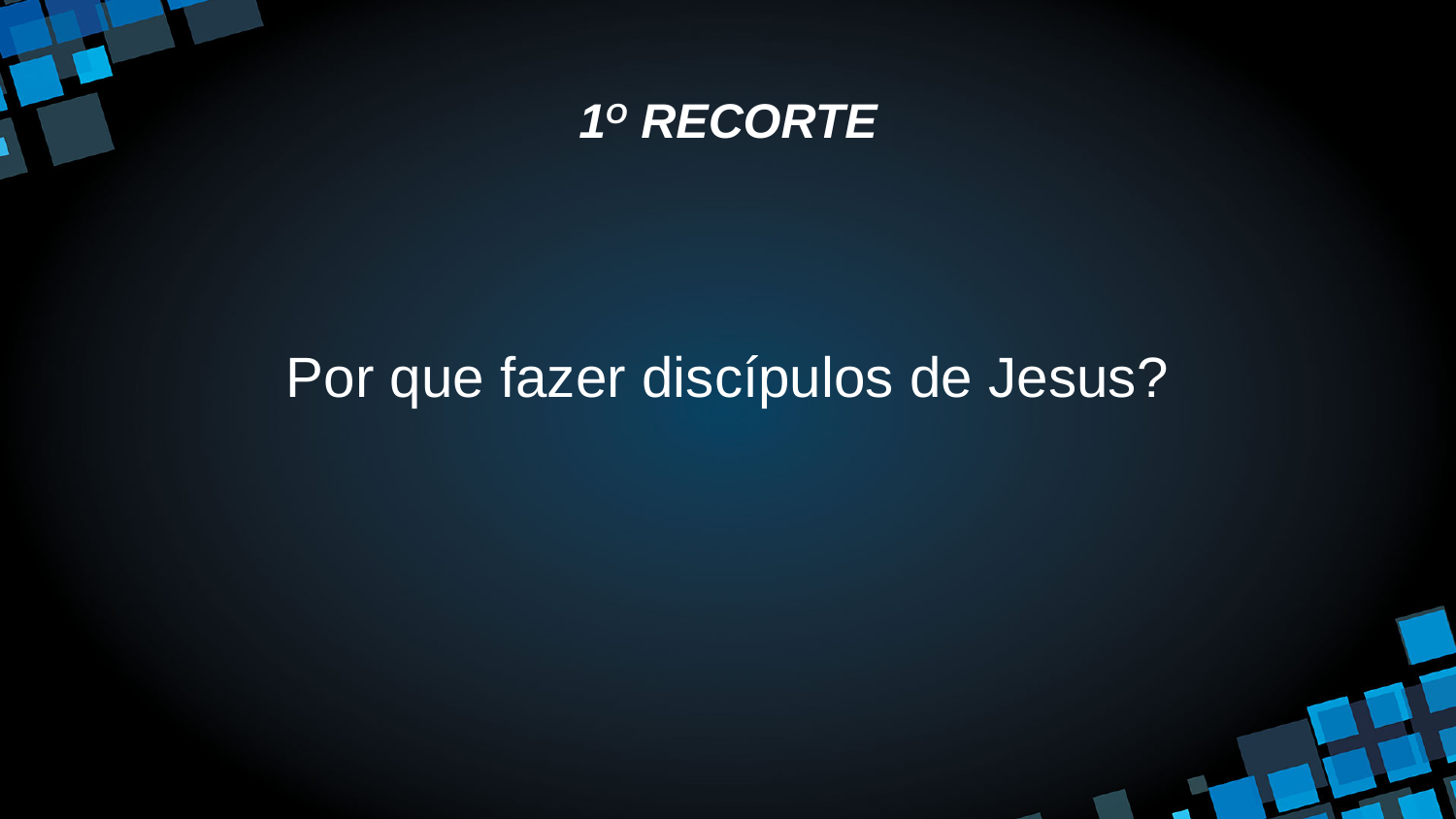

# 1O RECORTE

Por que fazer discípulos de Jesus?